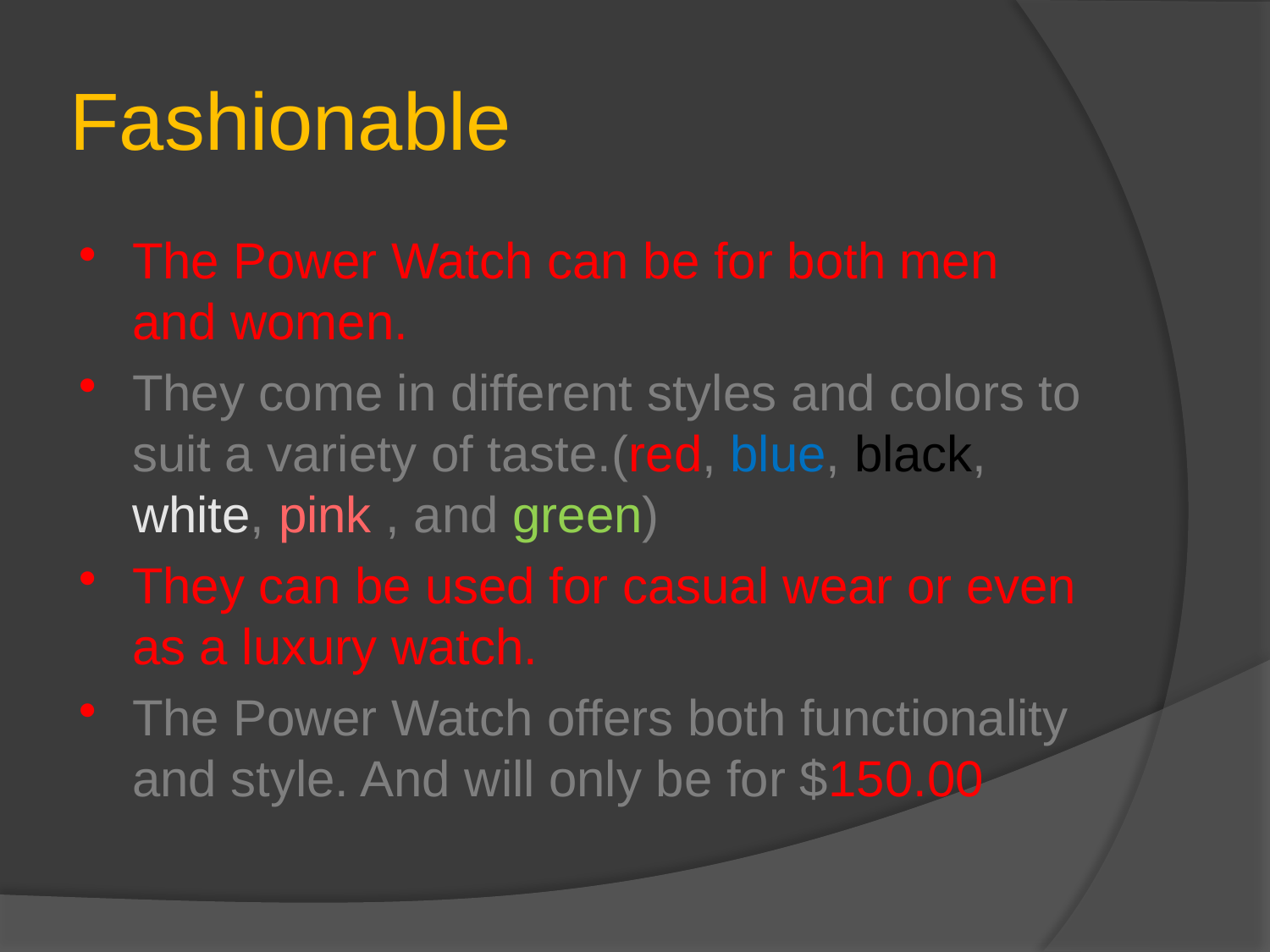

# Fashionable
The Power Watch can be for both men and women.
They come in different styles and colors to suit a variety of taste.(red, blue, black, white, pink , and green)
They can be used for casual wear or even as a luxury watch.
The Power Watch offers both functionality and style. And will only be for $150.00